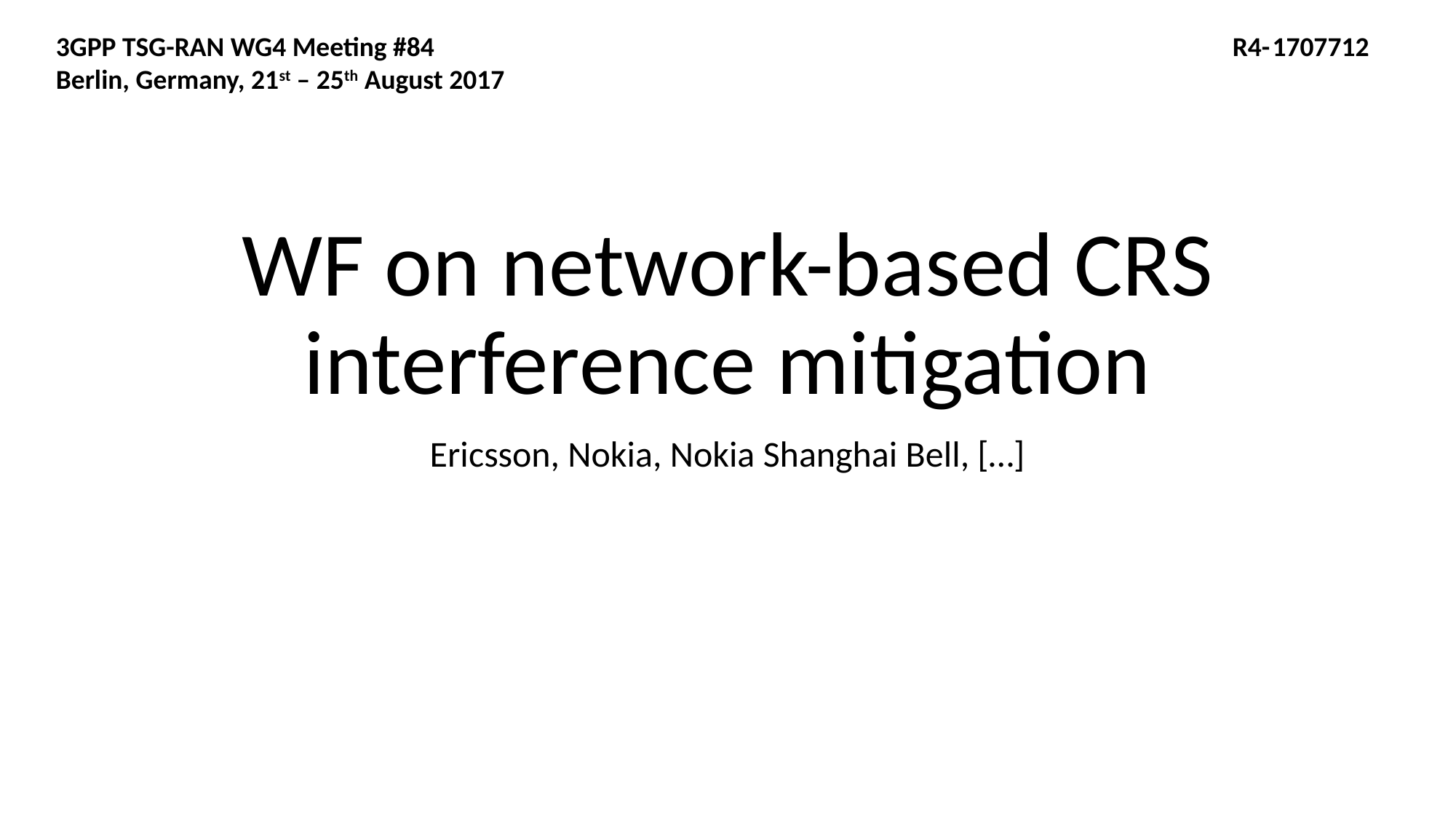

3GPP TSG-RAN WG4 Meeting #84 	                                                                                                                        R4-1707712
Berlin, Germany, 21st – 25th August 2017
# WF on network-based CRS interference mitigation
Ericsson, Nokia, Nokia Shanghai Bell, […]